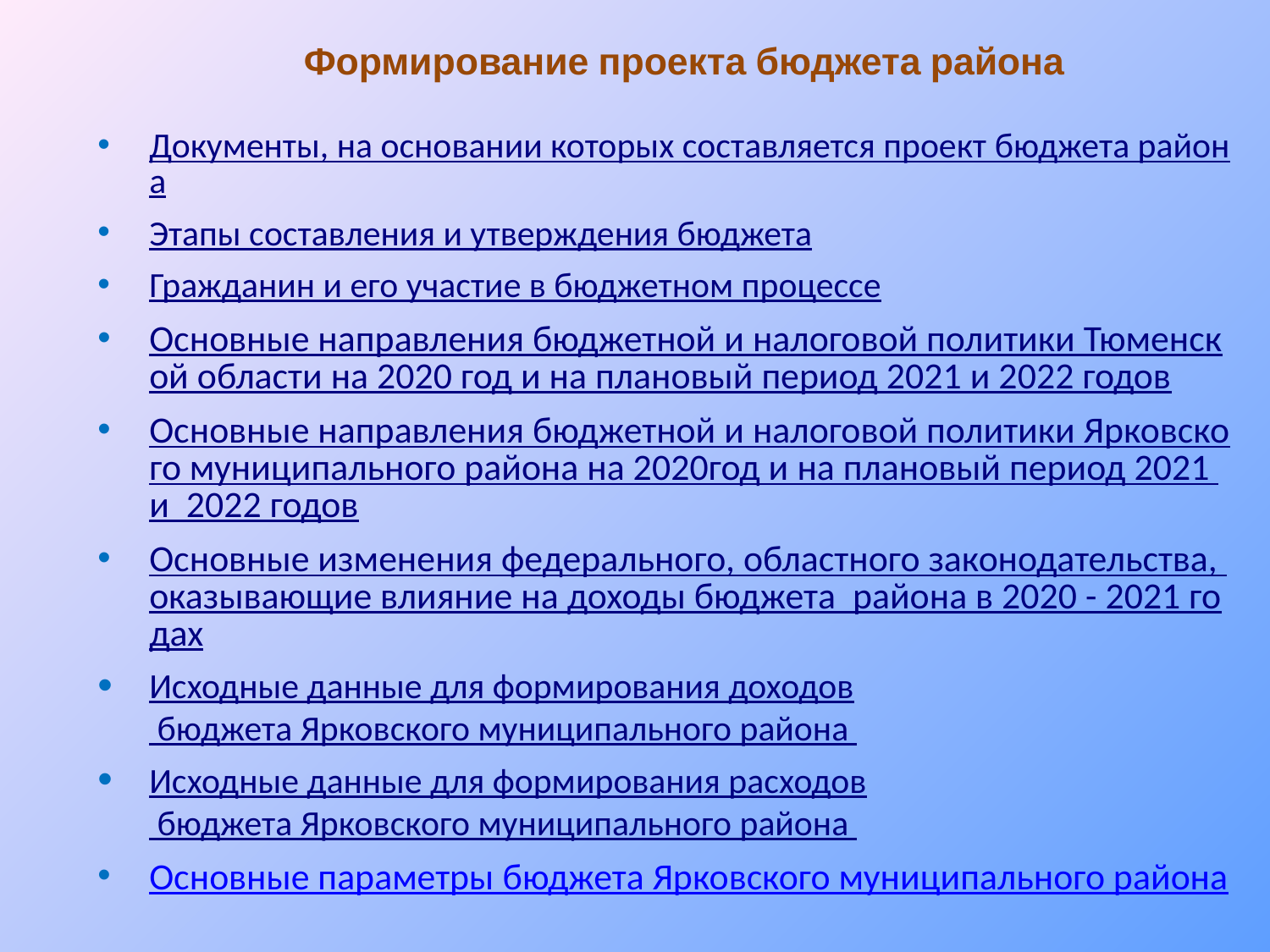

Формирование проекта бюджета района
Документы, на основании которых составляется проект бюджета района
Этапы составления и утверждения бюджета
Гражданин и его участие в бюджетном процессе
Основные направления бюджетной и налоговой политики Тюменской области на 2020 год и на плановый период 2021 и 2022 годов
Основные направления бюджетной и налоговой политики Ярковского муниципального района на 2020год и на плановый период 2021 и  2022 годов
Основные изменения федерального, областного законодательства, оказывающие влияние на доходы бюджета  района в 2020 - 2021 годах
Исходные данные для формирования доходов бюджета Ярковского муниципального района
Исходные данные для формирования расходов бюджета Ярковского муниципального района
Основные параметры бюджета Ярковского муниципального района